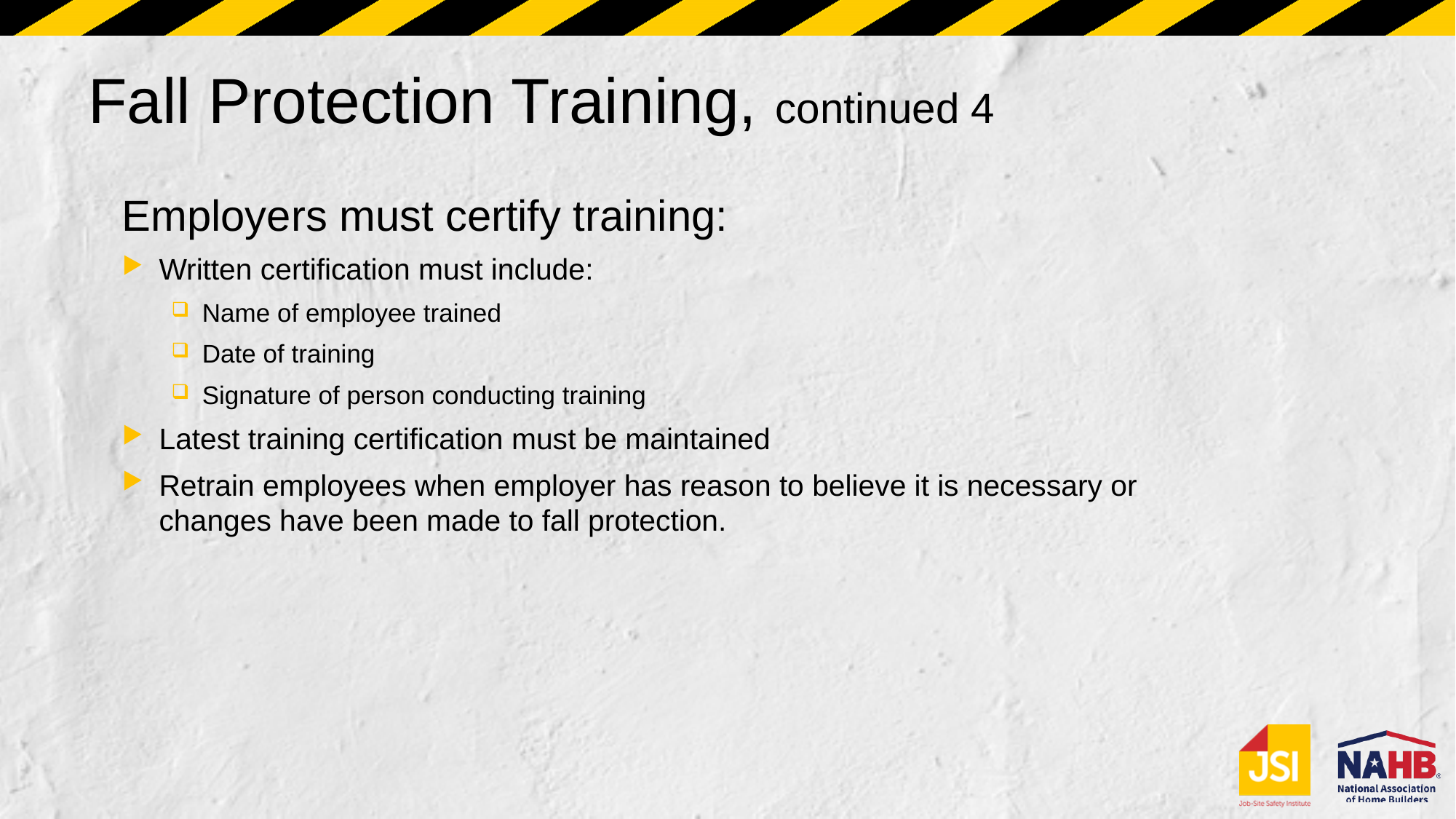

# Fall Protection Training, continued 4
Employers must certify training:
Written certification must include:
Name of employee trained
Date of training
Signature of person conducting training
Latest training certification must be maintained
Retrain employees when employer has reason to believe it is necessary or changes have been made to fall protection.